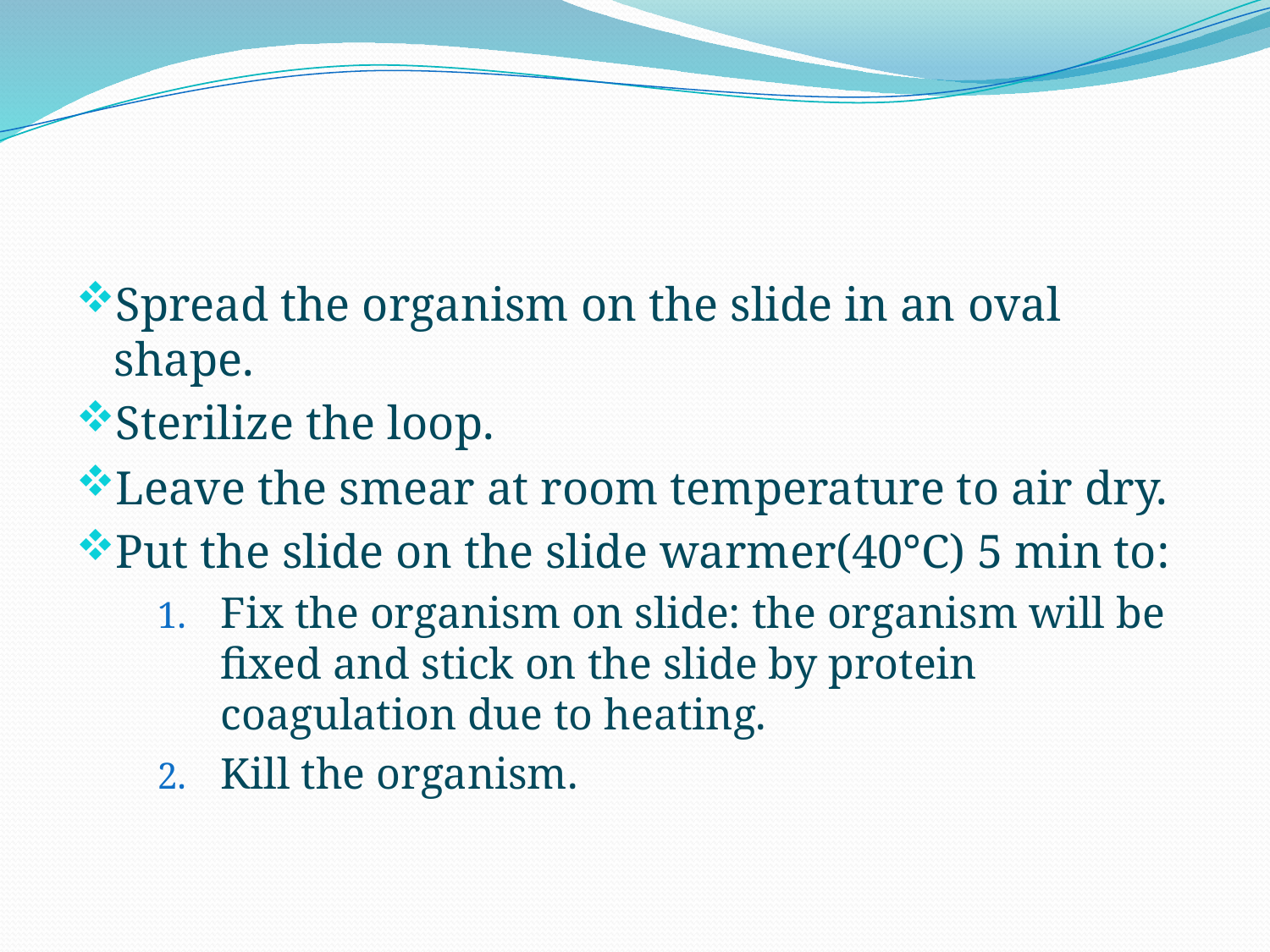

#
Spread the organism on the slide in an oval shape.
Sterilize the loop.
Leave the smear at room temperature to air dry.
Put the slide on the slide warmer(40°C) 5 min to:
Fix the organism on slide: the organism will be fixed and stick on the slide by protein coagulation due to heating.
Kill the organism.